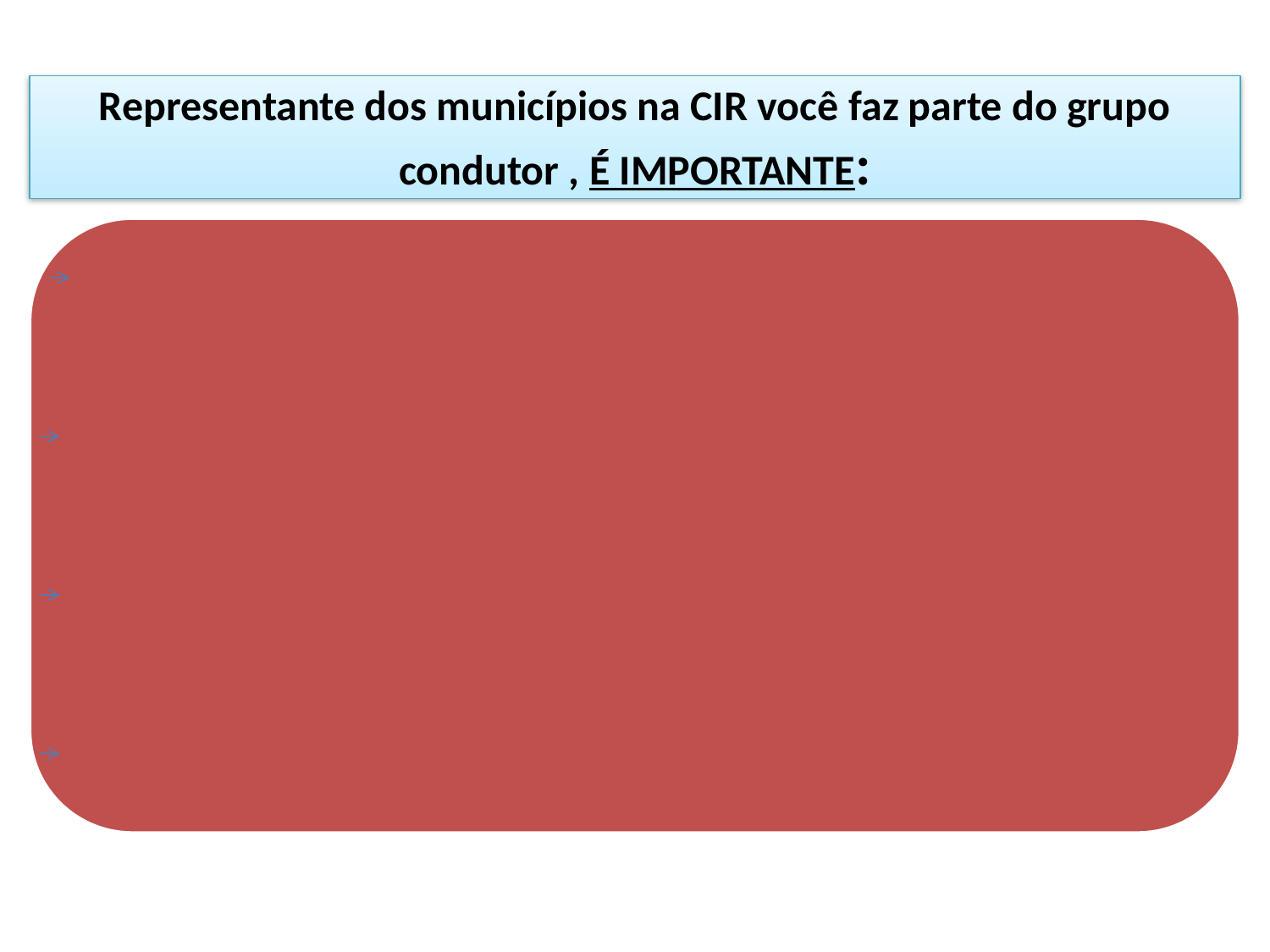

Representante dos municípios na CIR você faz parte do grupo condutor , É IMPORTANTE: